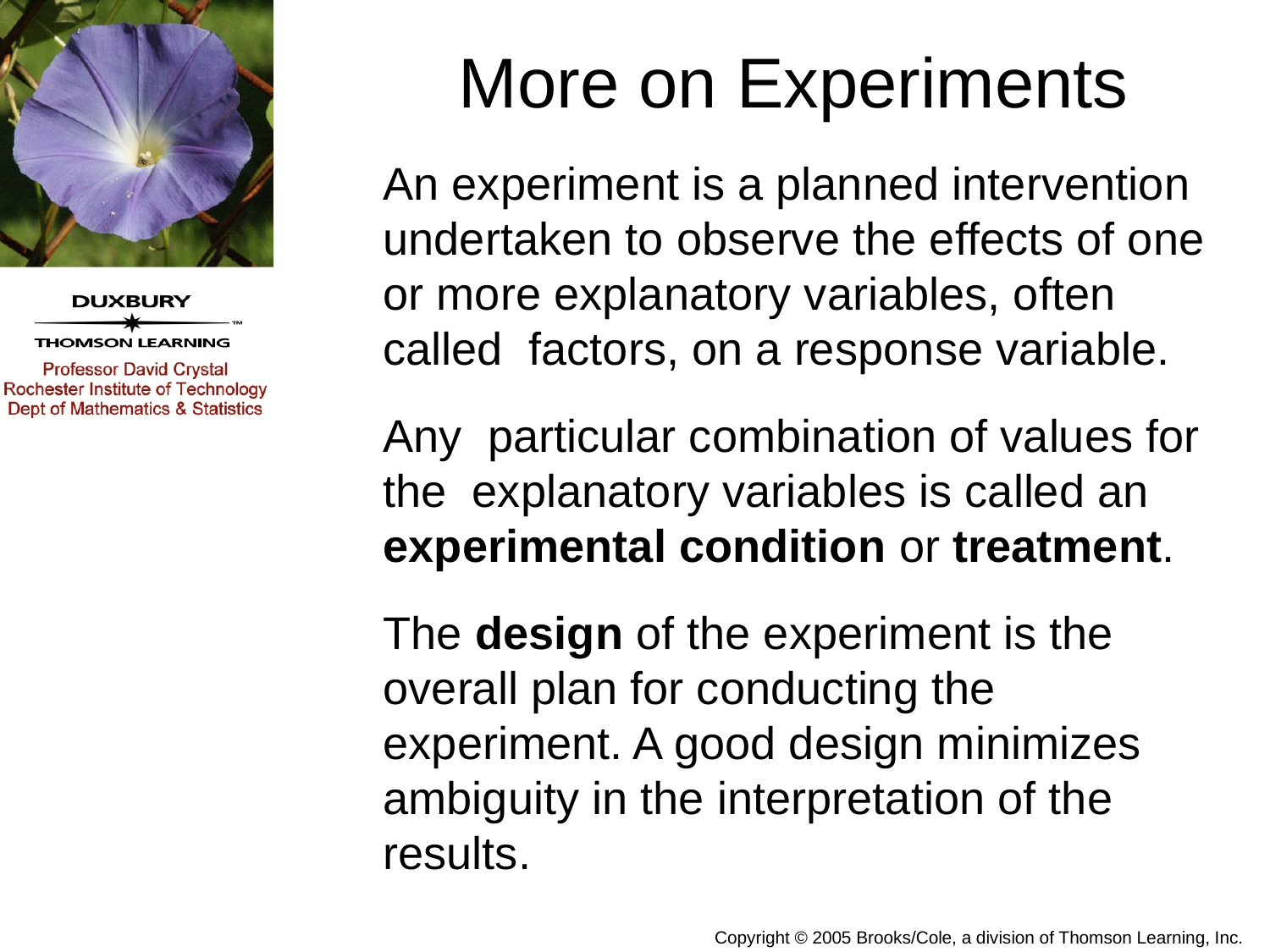

# More on Experiments
An experiment is a planned intervention undertaken to observe the effects of one or more explanatory variables, often called  factors, on a response variable.
Any  particular combination of values for the  explanatory variables is called an experimental condition or treatment.
The design of the experiment is the overall plan for conducting the experiment. A good design minimizes ambiguity in the interpretation of the results.